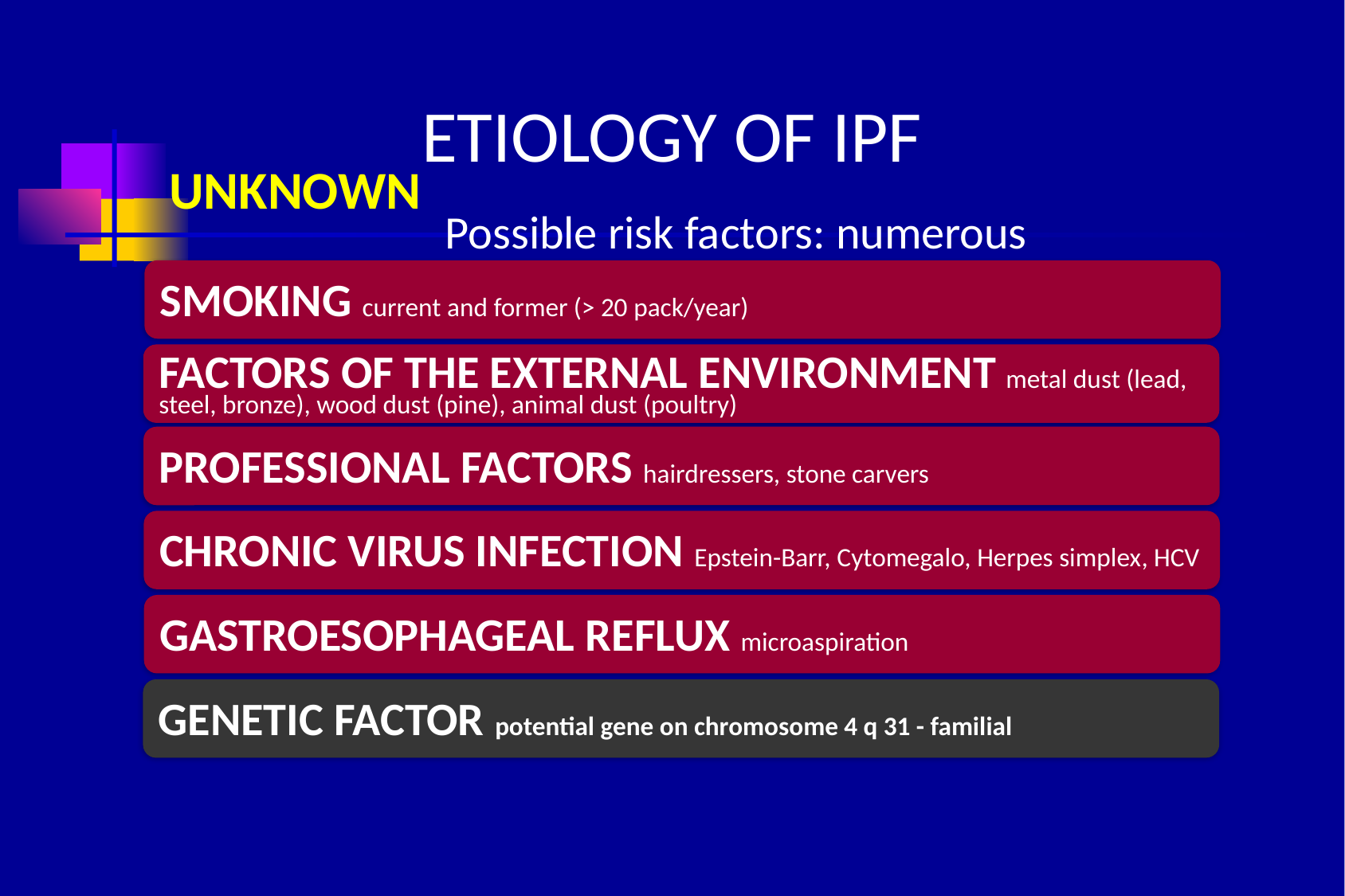

# ETIOLOGY OF IPF

UNKNOWN
    Possible risk factors: numerous
SMOKING current and former (> 20 pack/year)

FACTORS OF THE EXTERNAL ENVIRONMENT metal dust (lead, steel, bronze), wood dust (pine), animal dust (poultry)

PROFESSIONAL FACTORS hairdressers, stone carvers

CHRONIC VIRUS INFECTION Epstein-Barr, Cytomegalo, Herpes simplex, HCV

GASTROESOPHAGEAL REFLUX microaspiration

GENETIC FACTOR potential gene on chromosome 4 q 31 - familial